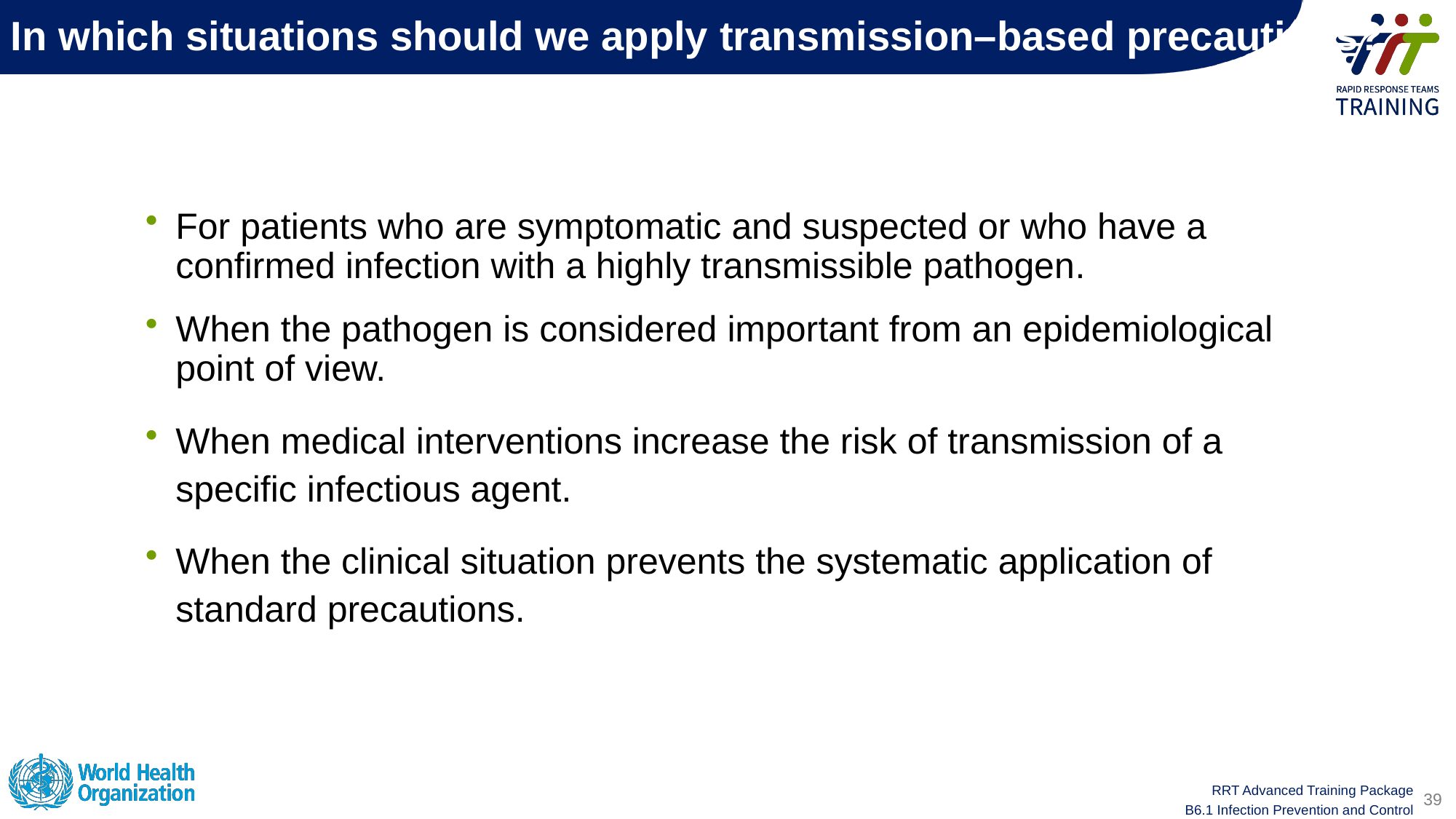

In which situations should we apply transmission–based precautions?

For patients who are symptomatic and suspected or who have a confirmed infection with a highly transmissible pathogen.
When the pathogen is considered important from an epidemiological point of view.
When medical interventions increase the risk of transmission of a specific infectious agent.
When the clinical situation prevents the systematic application of standard precautions.